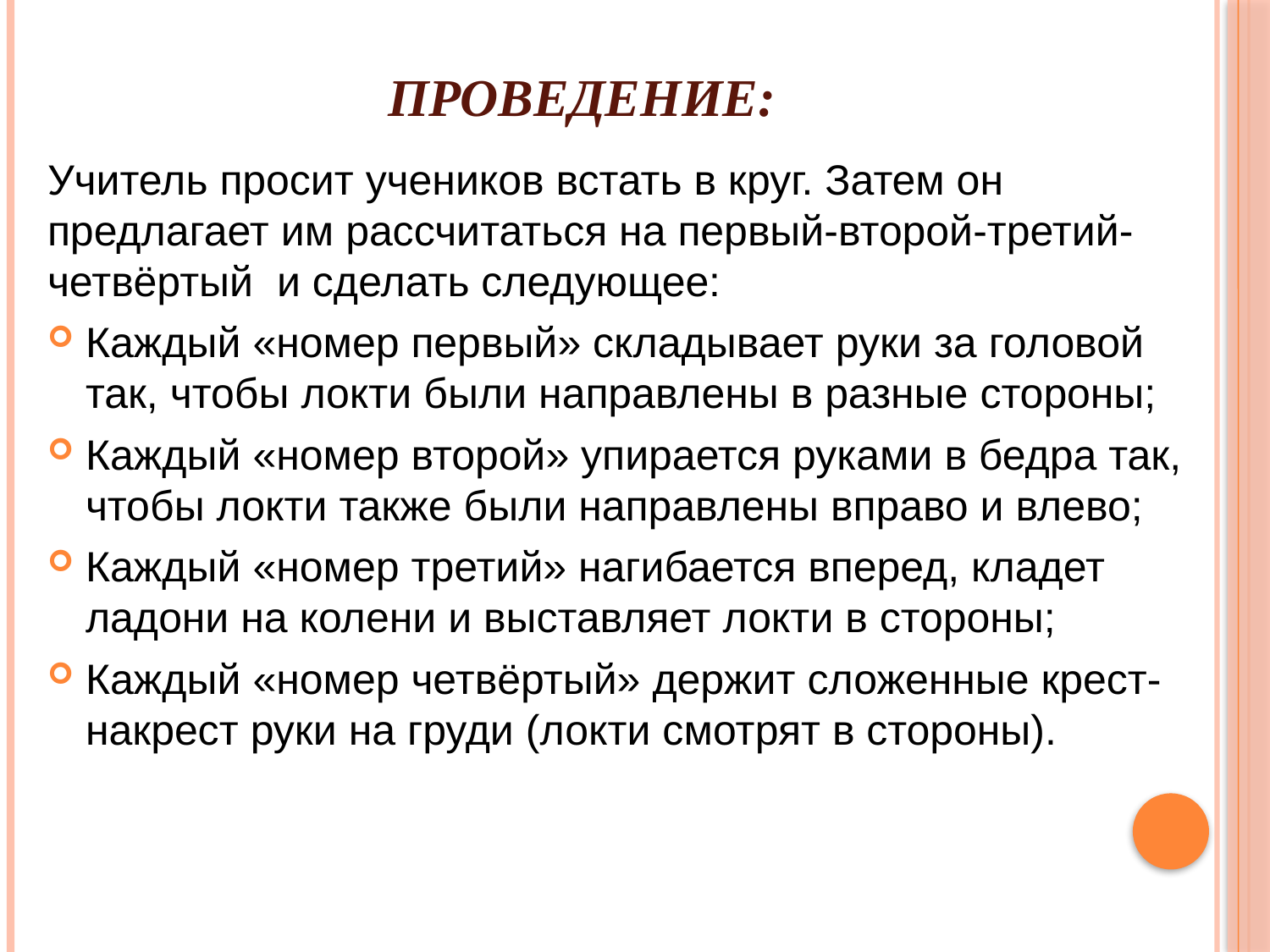

# Проведение:
Учитель просит учеников встать в круг. Затем он предлагает им рассчитаться на первый-второй-третий-четвёртый  и сделать следующее:
Каждый «номер первый» складывает руки за головой так, чтобы локти были направлены в разные стороны;
Каждый «номер второй» упирается руками в бедра так, чтобы локти также были направлены вправо и влево;
Каждый «номер третий» нагибается вперед, кладет ладони на колени и выставляет локти в стороны;
Каждый «номер четвёртый» держит сложенные крест-накрест руки на груди (локти смотрят в стороны).